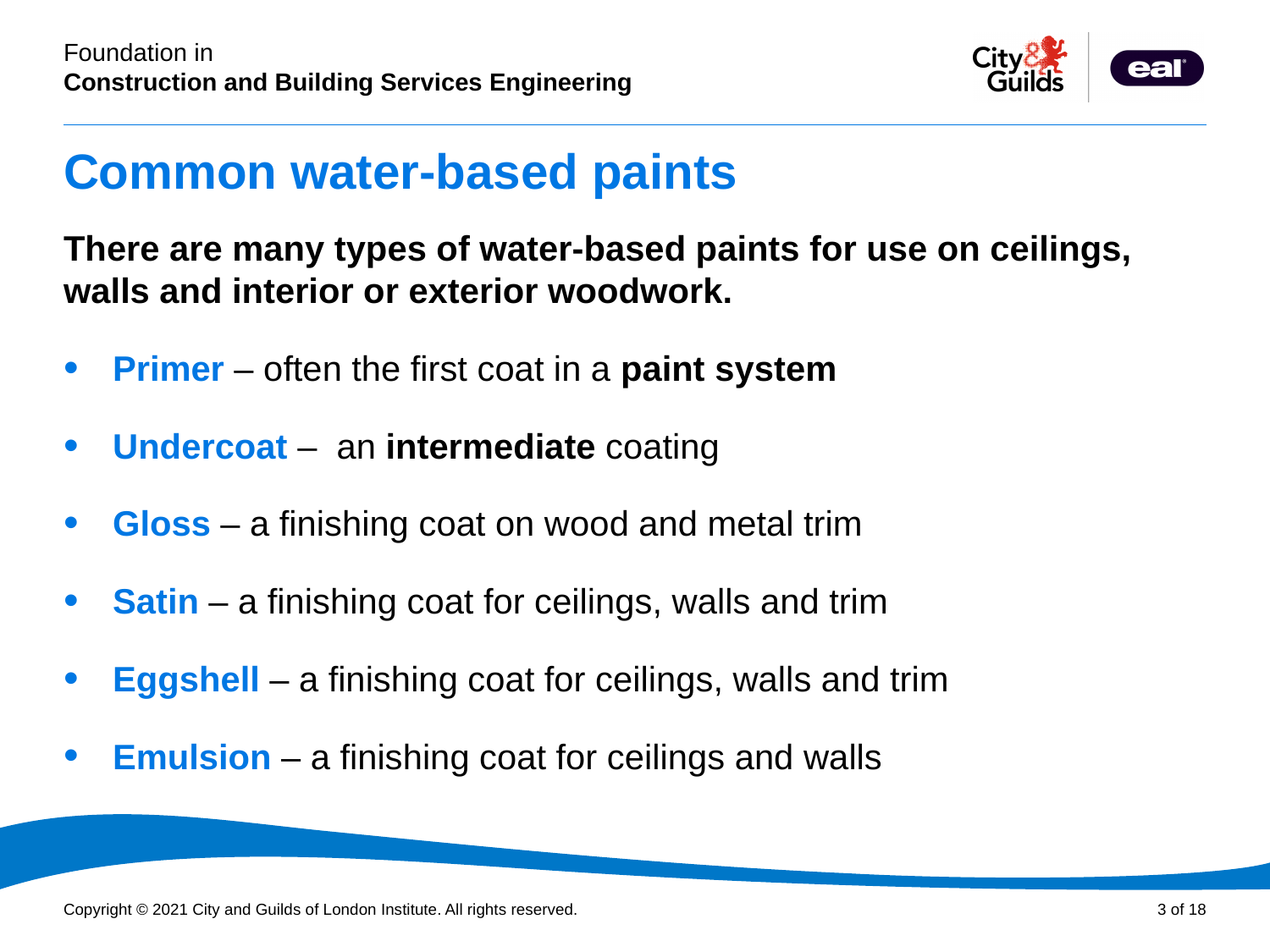

# Common water-based paints
There are many types of water-based paints for use on ceilings, walls and interior or exterior woodwork.
Primer – often the first coat in a paint system
Undercoat –  an intermediate coating
Gloss – a finishing coat on wood and metal trim
Satin – a finishing coat for ceilings, walls and trim
Eggshell – a finishing coat for ceilings, walls and trim
Emulsion – a finishing coat for ceilings and walls